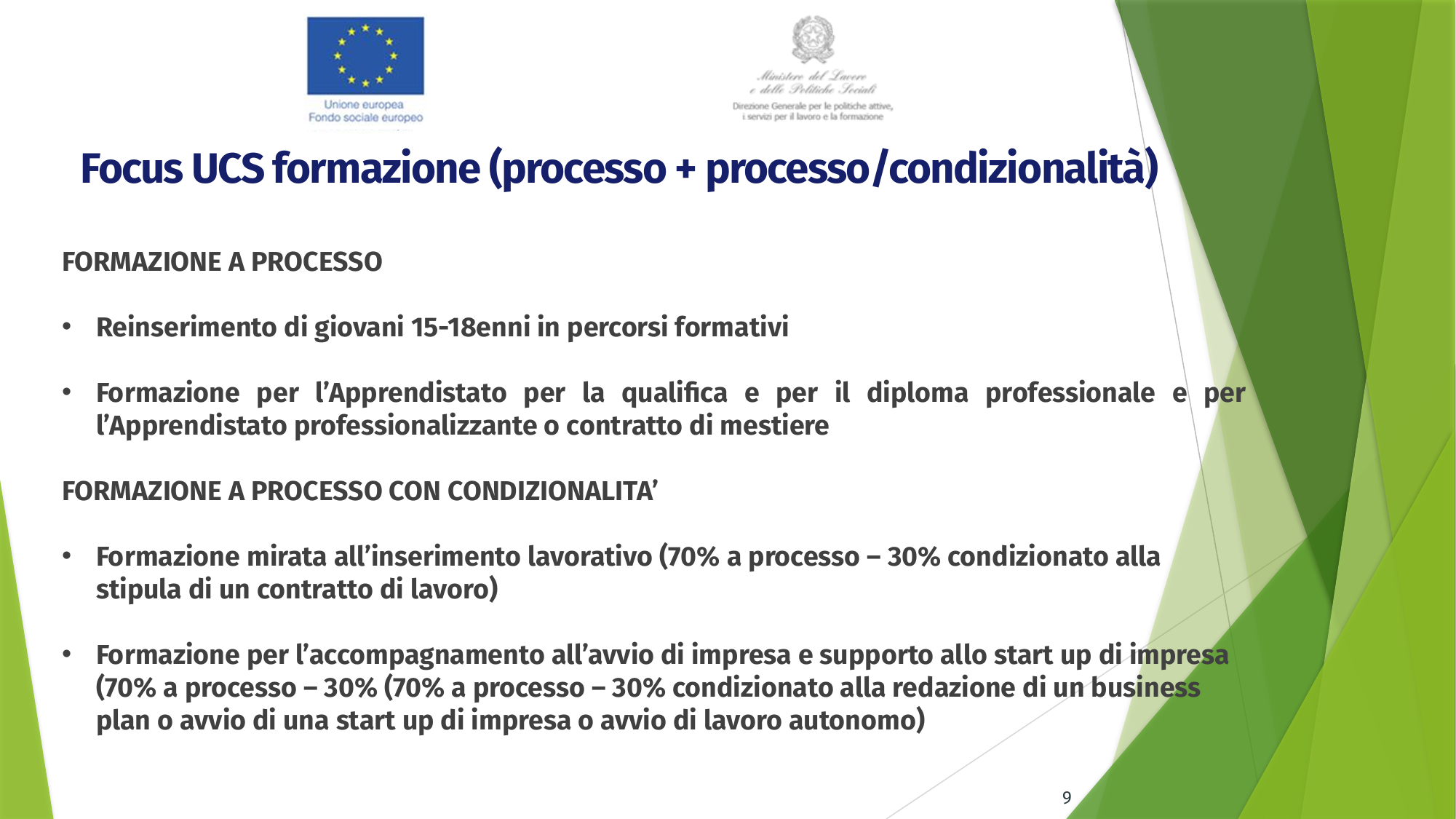

# Focus UCS formazione (processo + processo/condizionalità)
FORMAZIONE A PROCESSO

Reinserimento di giovani 15-18enni in percorsi formativi

Formazione per l’Apprendistato per la qualifica e per il diploma professionale e per l’Apprendistato professionalizzante o contratto di mestiere

FORMAZIONE A PROCESSO CON CONDIZIONALITA’

Formazione mirata all’inserimento lavorativo (70% a processo – 30% condizionato alla stipula di un contratto di lavoro)

Formazione per l’accompagnamento all’avvio di impresa e supporto allo start up di impresa (70% a processo – 30% (70% a processo – 30% condizionato alla redazione di un business plan o avvio di una start up di impresa o avvio di lavoro autonomo)